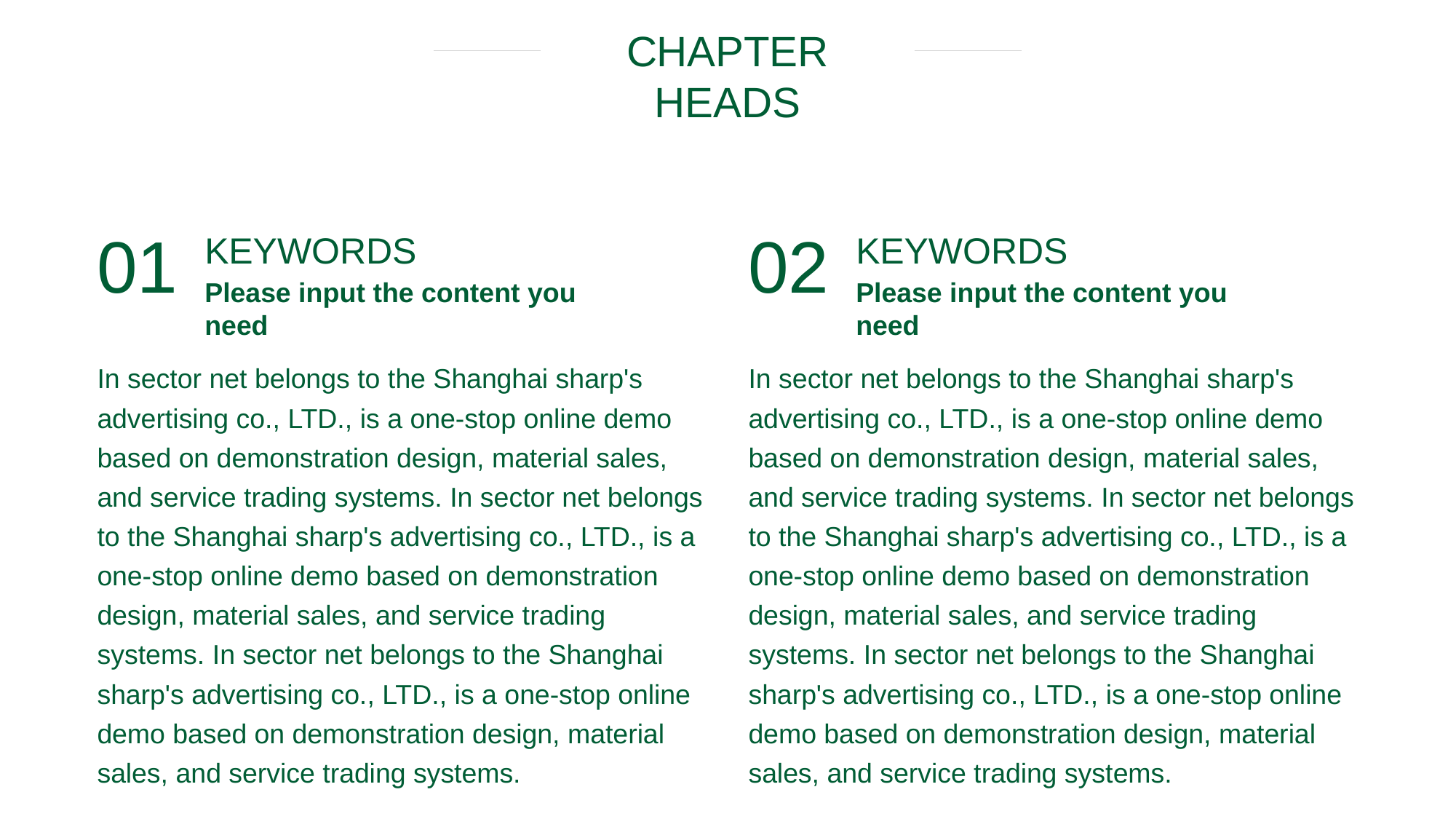

CHAPTER HEADS
01
KEYWORDS
Please input the content you need
In sector net belongs to the Shanghai sharp's advertising co., LTD., is a one-stop online demo based on demonstration design, material sales, and service trading systems. In sector net belongs to the Shanghai sharp's advertising co., LTD., is a one-stop online demo based on demonstration design, material sales, and service trading systems. In sector net belongs to the Shanghai sharp's advertising co., LTD., is a one-stop online demo based on demonstration design, material sales, and service trading systems.
02
KEYWORDS
Please input the content you need
In sector net belongs to the Shanghai sharp's advertising co., LTD., is a one-stop online demo based on demonstration design, material sales, and service trading systems. In sector net belongs to the Shanghai sharp's advertising co., LTD., is a one-stop online demo based on demonstration design, material sales, and service trading systems. In sector net belongs to the Shanghai sharp's advertising co., LTD., is a one-stop online demo based on demonstration design, material sales, and service trading systems.